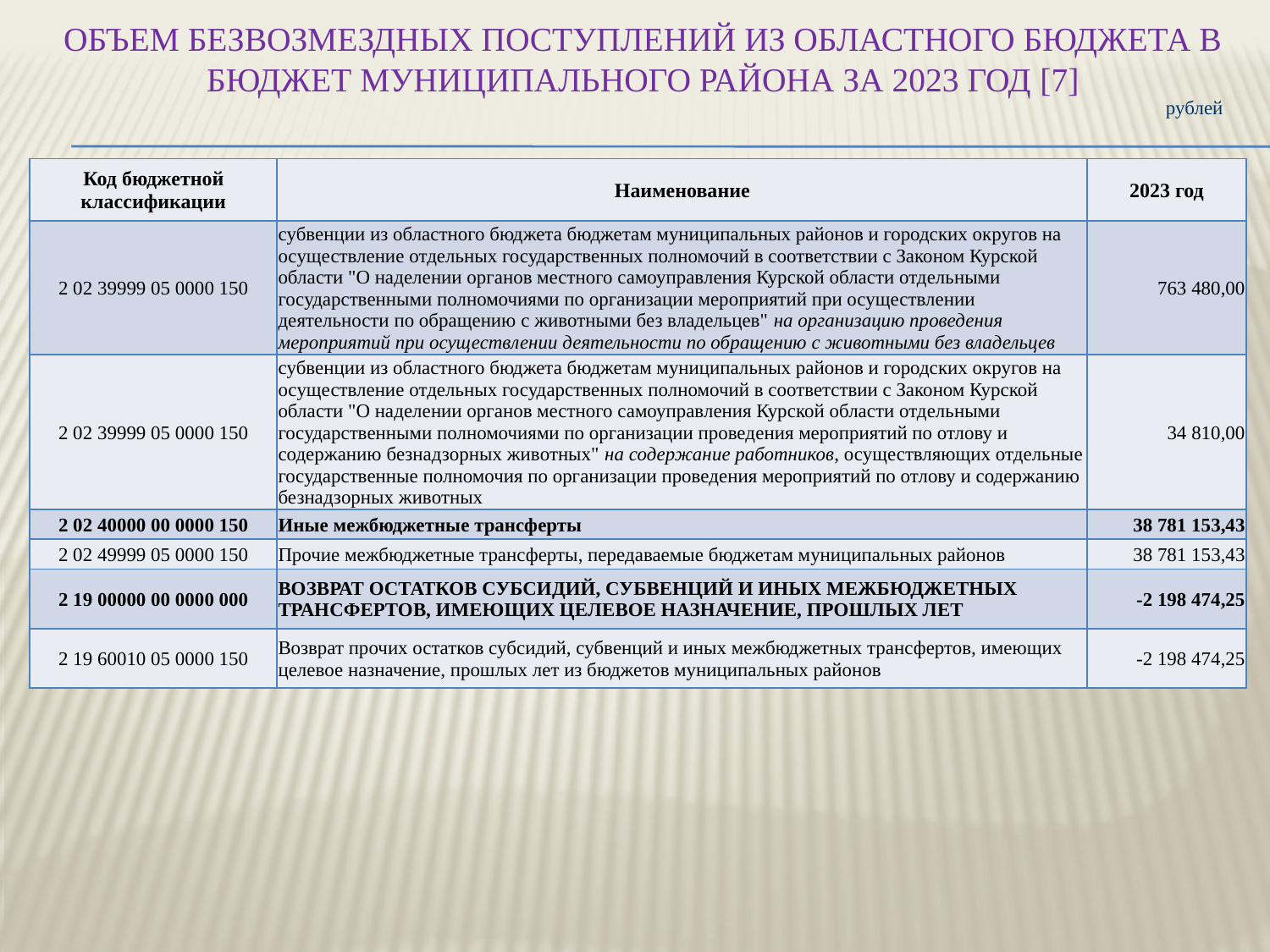

# ОБЪЕМ БЕЗВОЗМЕЗДНЫХ ПОСТУПЛЕНИЙ ИЗ ОБЛАСТНОГО БЮДЖЕТА В БЮДЖЕТ МУНИЦИПАЛЬНОГО РАЙОНА ЗА 2023 ГОД [7]
рублей
| Код бюджетной классификации | Наименование | 2023 год |
| --- | --- | --- |
| 2 02 39999 05 0000 150 | субвенции из областного бюджета бюджетам муниципальных районов и городских округов на осуществление отдельных государственных полномочий в соответствии с Законом Курской области "О наделении органов местного самоуправления Курской области отдельными государственными полномочиями по организации мероприятий при осуществлении деятельности по обращению с животными без владельцев" на организацию проведения мероприятий при осуществлении деятельности по обращению с животными без владельцев | 763 480,00 |
| 2 02 39999 05 0000 150 | субвенции из областного бюджета бюджетам муниципальных районов и городских округов на осуществление отдельных государственных полномочий в соответствии с Законом Курской области "О наделении органов местного самоуправления Курской области отдельными государственными полномочиями по организации проведения мероприятий по отлову и содержанию безнадзорных животных" на содержание работников, осуществляющих отдельные государственные полномочия по организации проведения мероприятий по отлову и содержанию безнадзорных животных | 34 810,00 |
| 2 02 40000 00 0000 150 | Иные межбюджетные трансферты | 38 781 153,43 |
| 2 02 49999 05 0000 150 | Прочие межбюджетные трансферты, передаваемые бюджетам муниципальных районов | 38 781 153,43 |
| 2 19 00000 00 0000 000 | ВОЗВРАТ ОСТАТКОВ СУБСИДИЙ, СУБВЕНЦИЙ И ИНЫХ МЕЖБЮДЖЕТНЫХ ТРАНСФЕРТОВ, ИМЕЮЩИХ ЦЕЛЕВОЕ НАЗНАЧЕНИЕ, ПРОШЛЫХ ЛЕТ | -2 198 474,25 |
| 2 19 60010 05 0000 150 | Возврат прочих остатков субсидий, субвенций и иных межбюджетных трансфертов, имеющих целевое назначение, прошлых лет из бюджетов муниципальных районов | -2 198 474,25 |